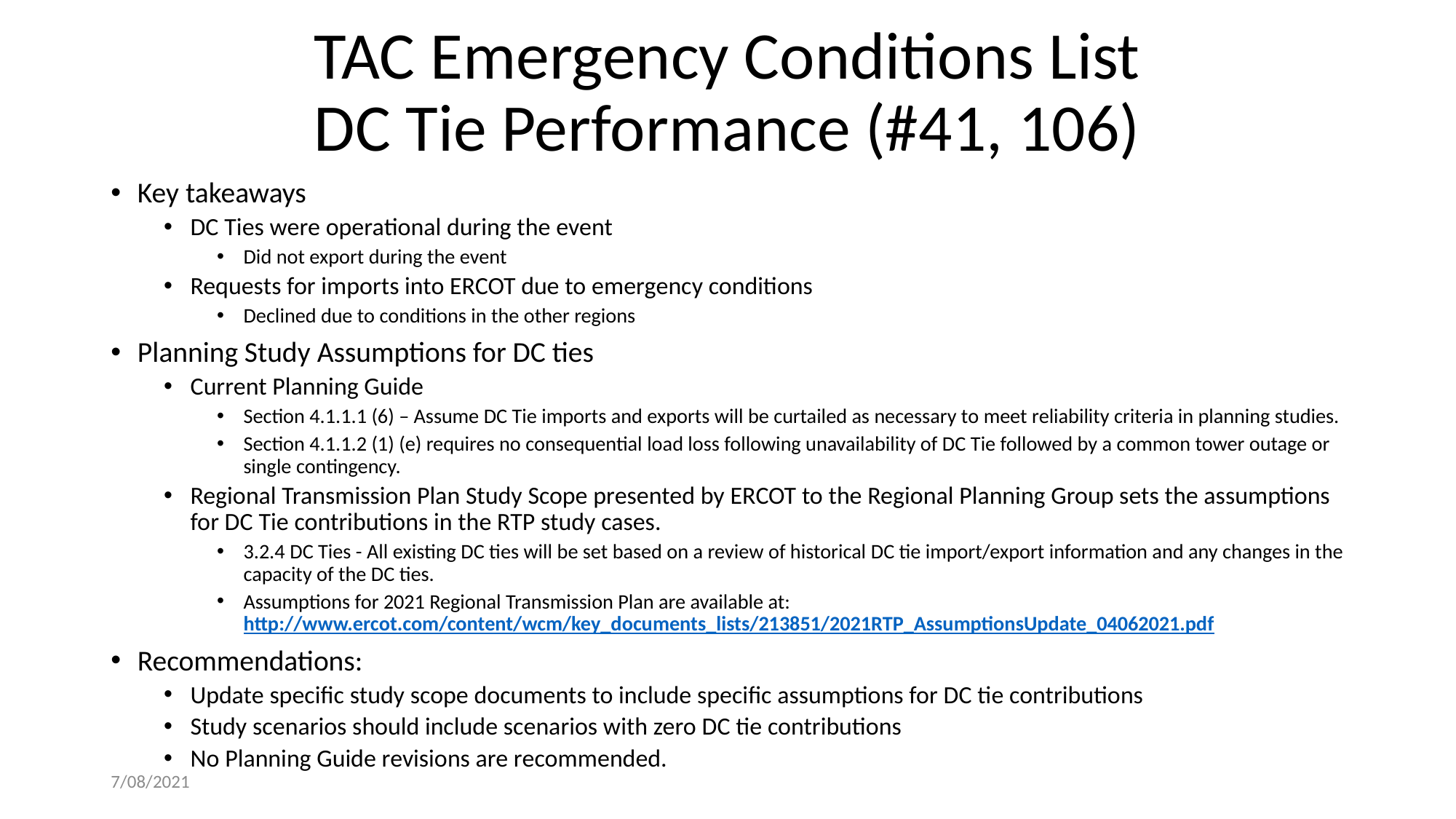

# TAC Emergency Conditions List DC Tie Performance (#41, 106)
Key takeaways
DC Ties were operational during the event
Did not export during the event
Requests for imports into ERCOT due to emergency conditions
Declined due to conditions in the other regions
Planning Study Assumptions for DC ties
Current Planning Guide
Section 4.1.1.1 (6) – Assume DC Tie imports and exports will be curtailed as necessary to meet reliability criteria in planning studies.
Section 4.1.1.2 (1) (e) requires no consequential load loss following unavailability of DC Tie followed by a common tower outage or single contingency.
Regional Transmission Plan Study Scope presented by ERCOT to the Regional Planning Group sets the assumptions for DC Tie contributions in the RTP study cases.
3.2.4 DC Ties - All existing DC ties will be set based on a review of historical DC tie import/export information and any changes in the capacity of the DC ties.
Assumptions for 2021 Regional Transmission Plan are available at: http://www.ercot.com/content/wcm/key_documents_lists/213851/2021RTP_AssumptionsUpdate_04062021.pdf
Recommendations:
Update specific study scope documents to include specific assumptions for DC tie contributions
Study scenarios should include scenarios with zero DC tie contributions
No Planning Guide revisions are recommended.
7/08/2021